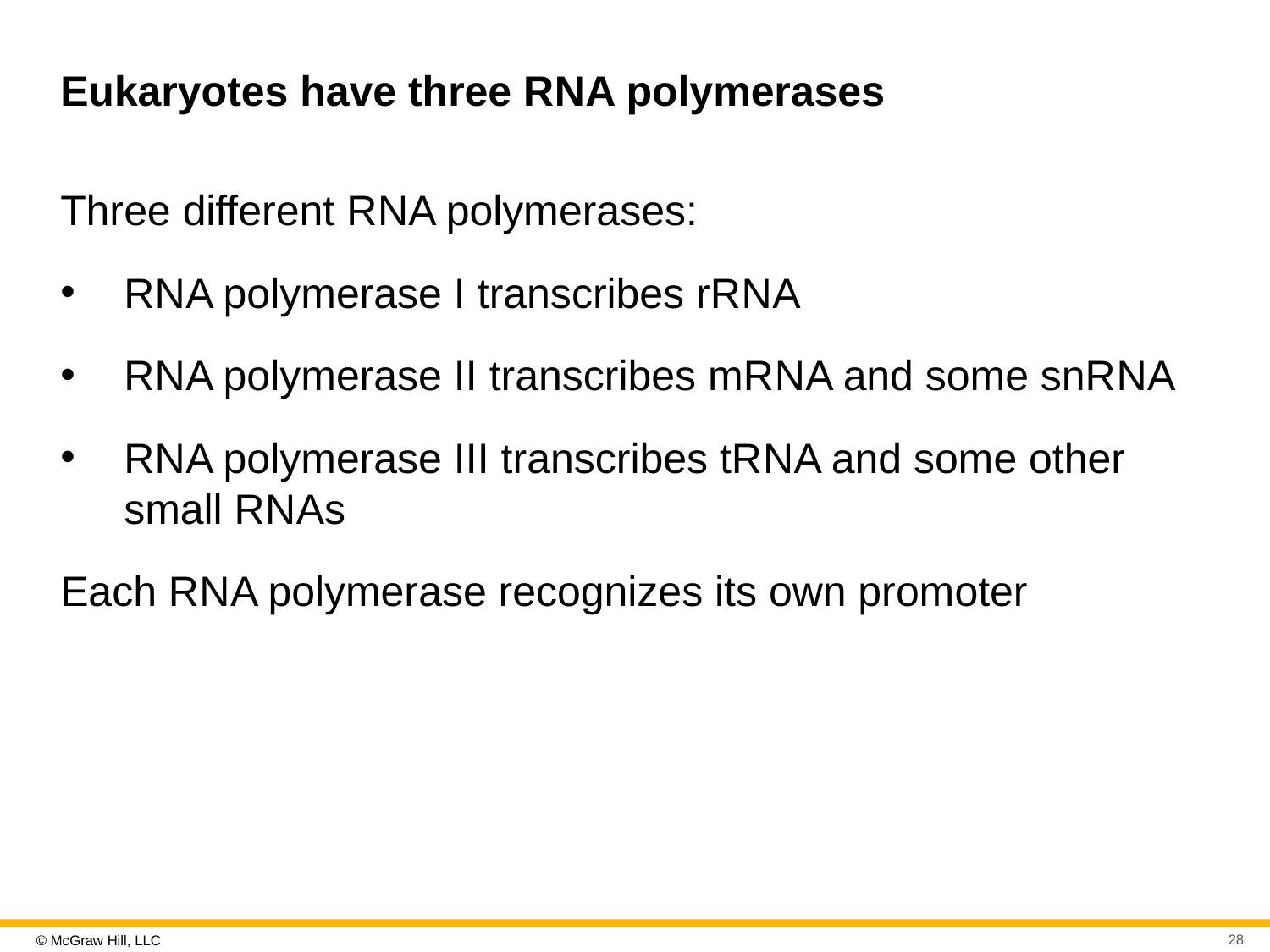

# Eukaryotes have three R N A polymerases
Three different R N A polymerases:
R N A polymerase I transcribes rR N A
R N A polymerase II transcribes mR N A and some snR N A
R N A polymerase III transcribes tR N A and some other small R N As
Each R N A polymerase recognizes its own promoter
28